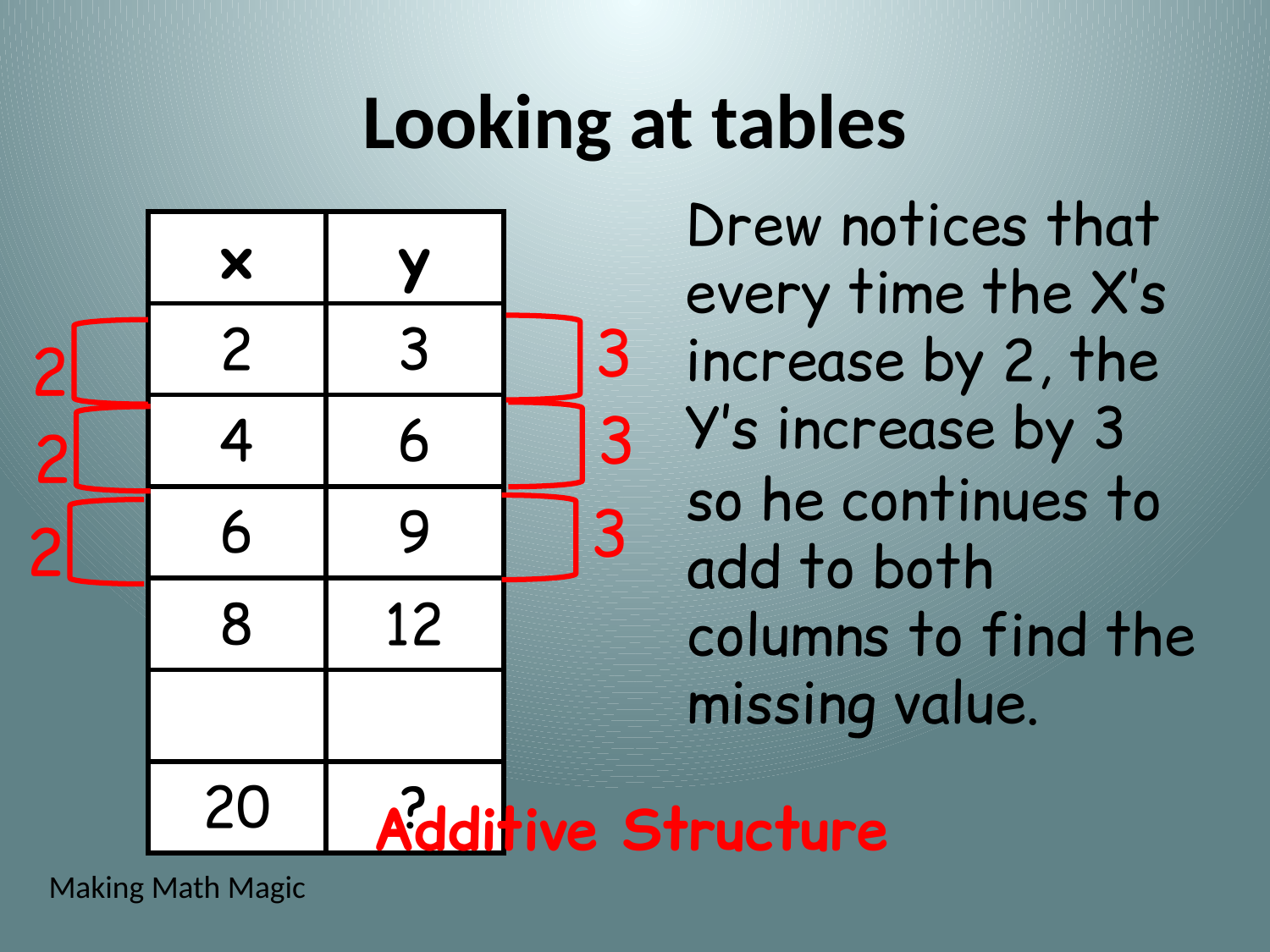

# Looking at tables
Drew notices that every time the X’s increase by 2, the Y’s increase by 3
| x | y |
| --- | --- |
| 2 | 3 |
| 4 | 6 |
| 6 | 9 |
| 8 | 12 |
|  |  |
| 20 | ? |
3

2
3

2
so he continues to add to both columns to find the missing value.
3

2
       Additive Structure
Making Math Magic